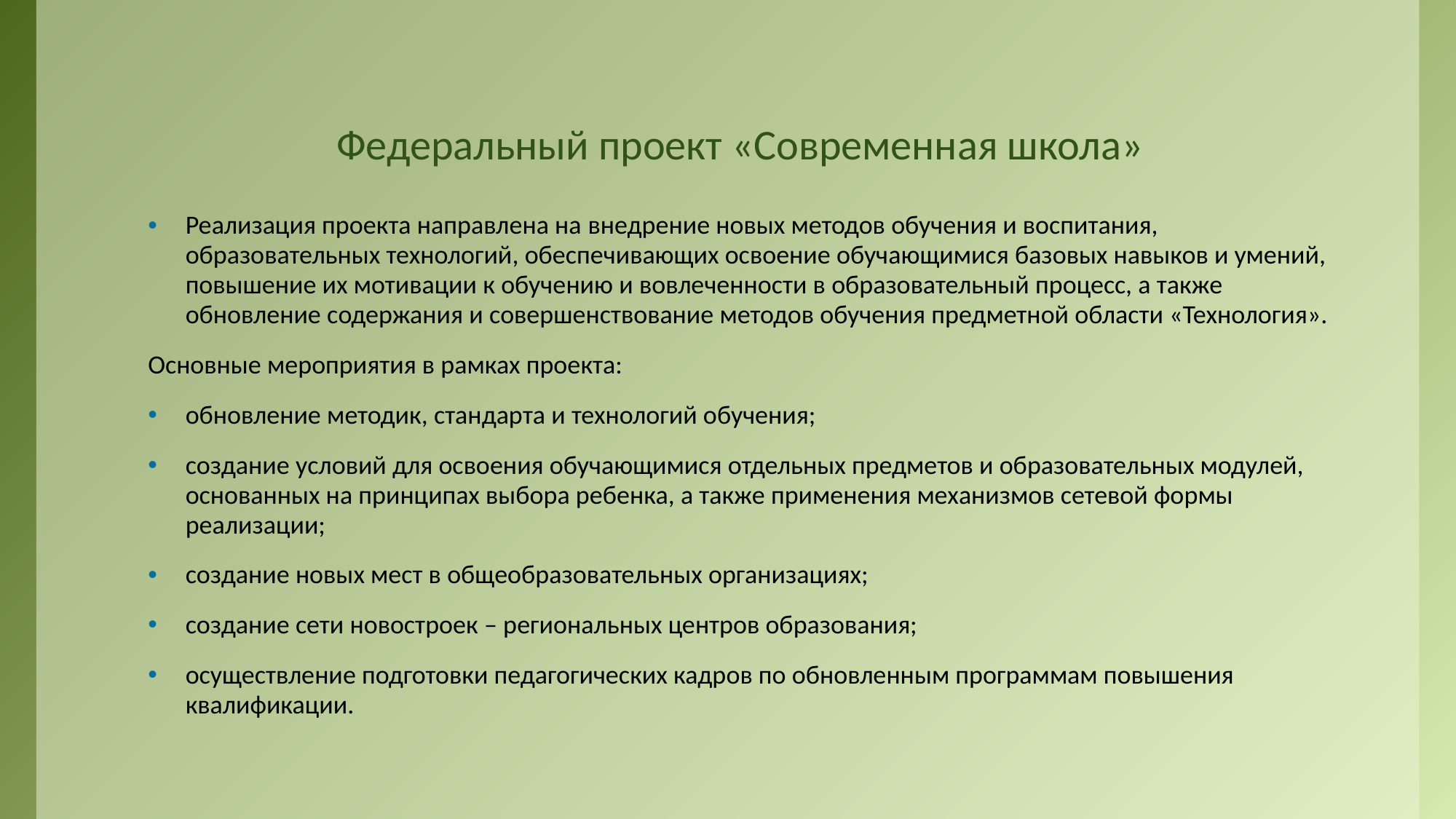

# Федеральный проект «Современная школа»
Реализация проекта направлена на внедрение новых методов обучения и воспитания, образовательных технологий, обеспечивающих освоение обучающимися базовых навыков и умений, повышение их мотивации к обучению и вовлеченности в образовательный процесс, а также обновление содержания и совершенствование методов обучения предметной области «Технология».
Основные мероприятия в рамках проекта:
обновление методик, стандарта и технологий обучения;
создание условий для освоения обучающимися отдельных предметов и образовательных модулей, основанных на принципах выбора ребенка, а также применения механизмов сетевой формы реализации;
создание новых мест в общеобразовательных организациях;
создание сети новостроек – региональных центров образования;
осуществление подготовки педагогических кадров по обновленным программам повышения квалификации.